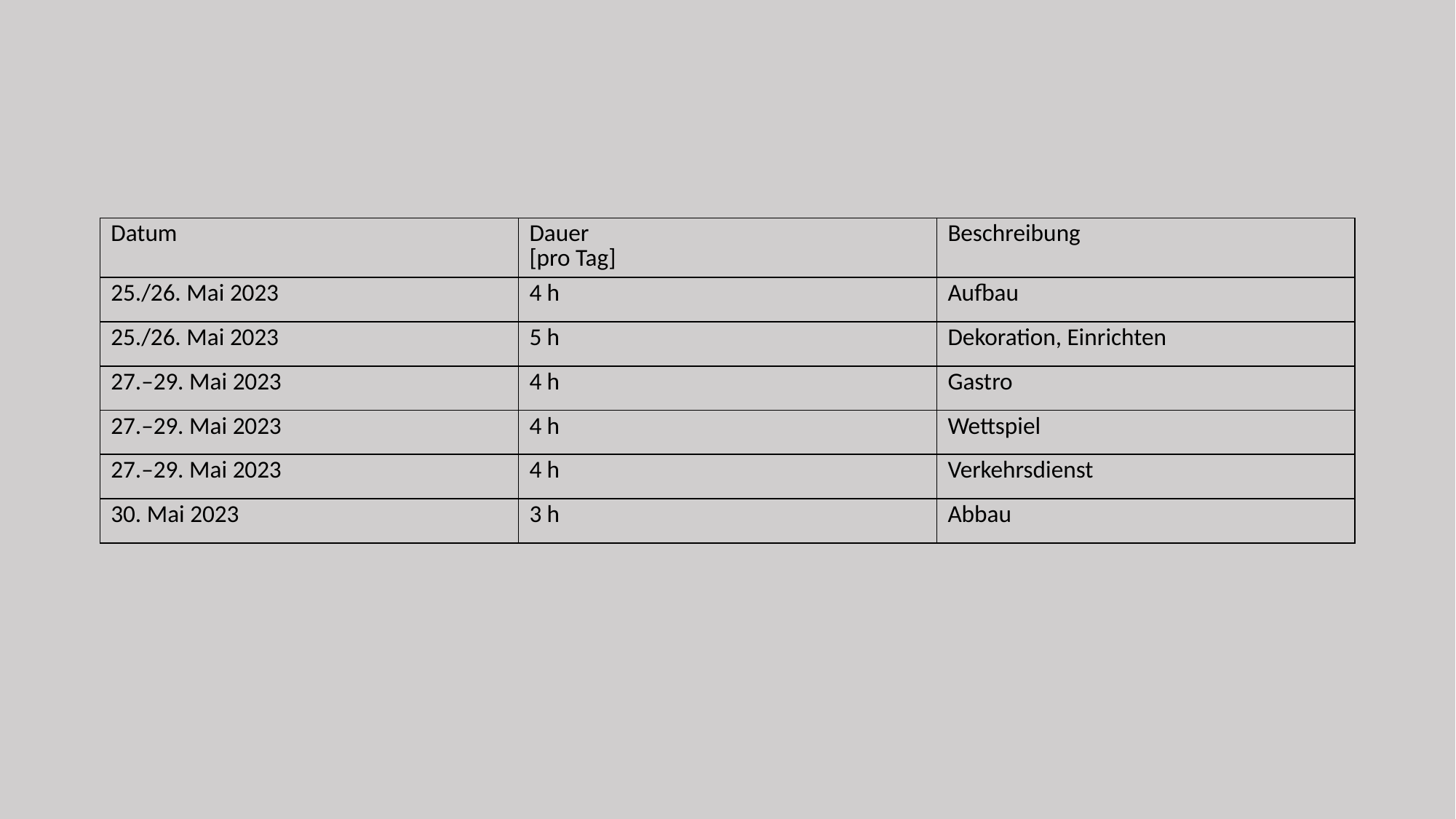

#
| Datum | Dauer [pro Tag] | Beschreibung |
| --- | --- | --- |
| 25./26. Mai 2023 | 4 h | Aufbau |
| 25./26. Mai 2023 | 5 h | Dekoration, Einrichten |
| 27.–29. Mai 2023 | 4 h | Gastro |
| 27.–29. Mai 2023 | 4 h | Wettspiel |
| 27.–29. Mai 2023 | 4 h | Verkehrsdienst |
| 30. Mai 2023 | 3 h | Abbau |
01.05.2023